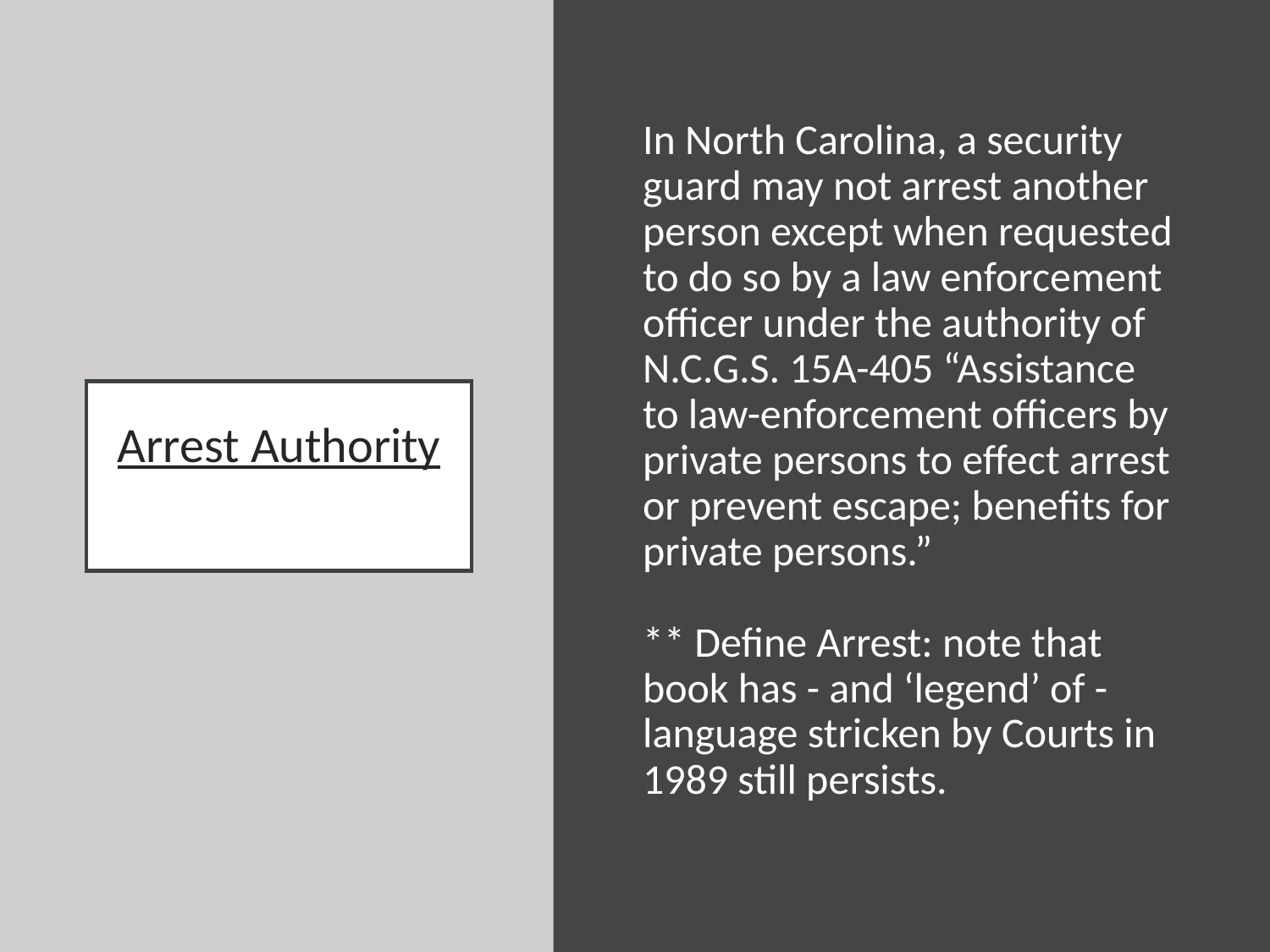

In North Carolina, a security guard may not arrest another person except when requested to do so by a law enforcement officer under the authority of N.C.G.S. 15A-405 “Assistance to law-enforcement officers by private persons to effect arrest or prevent escape; benefits for private persons.”
** Define Arrest: note that book has - and ‘legend’ of - language stricken by Courts in 1989 still persists.

# Arrest Authority